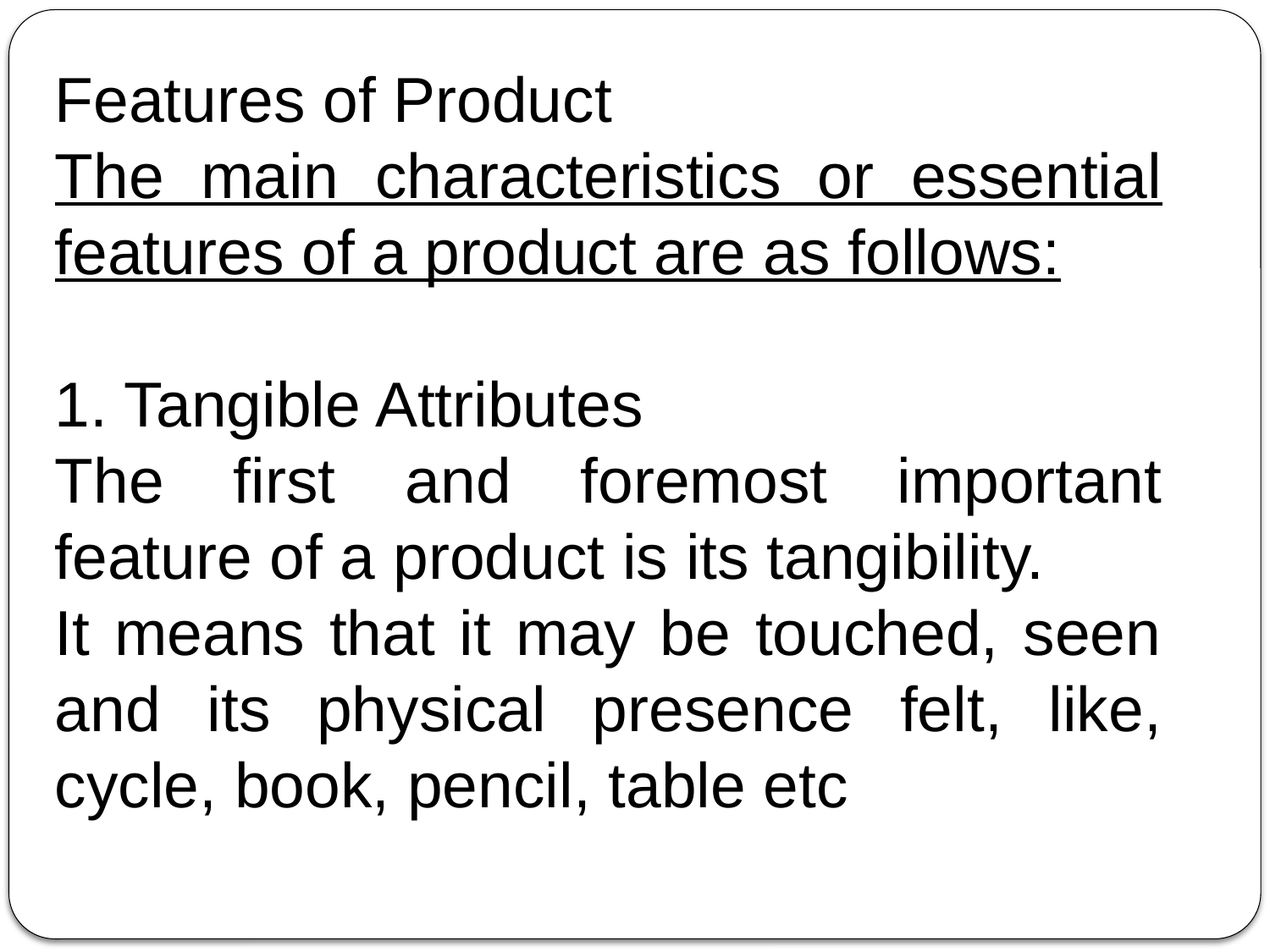

Features of Product
The main characteristics or essential features of a product are as follows:

1. Tangible Attributes
The first and foremost important feature of a product is its tangibility.
It means that it may be touched, seen and its physical presence felt, like, cycle, book, pencil, table etc